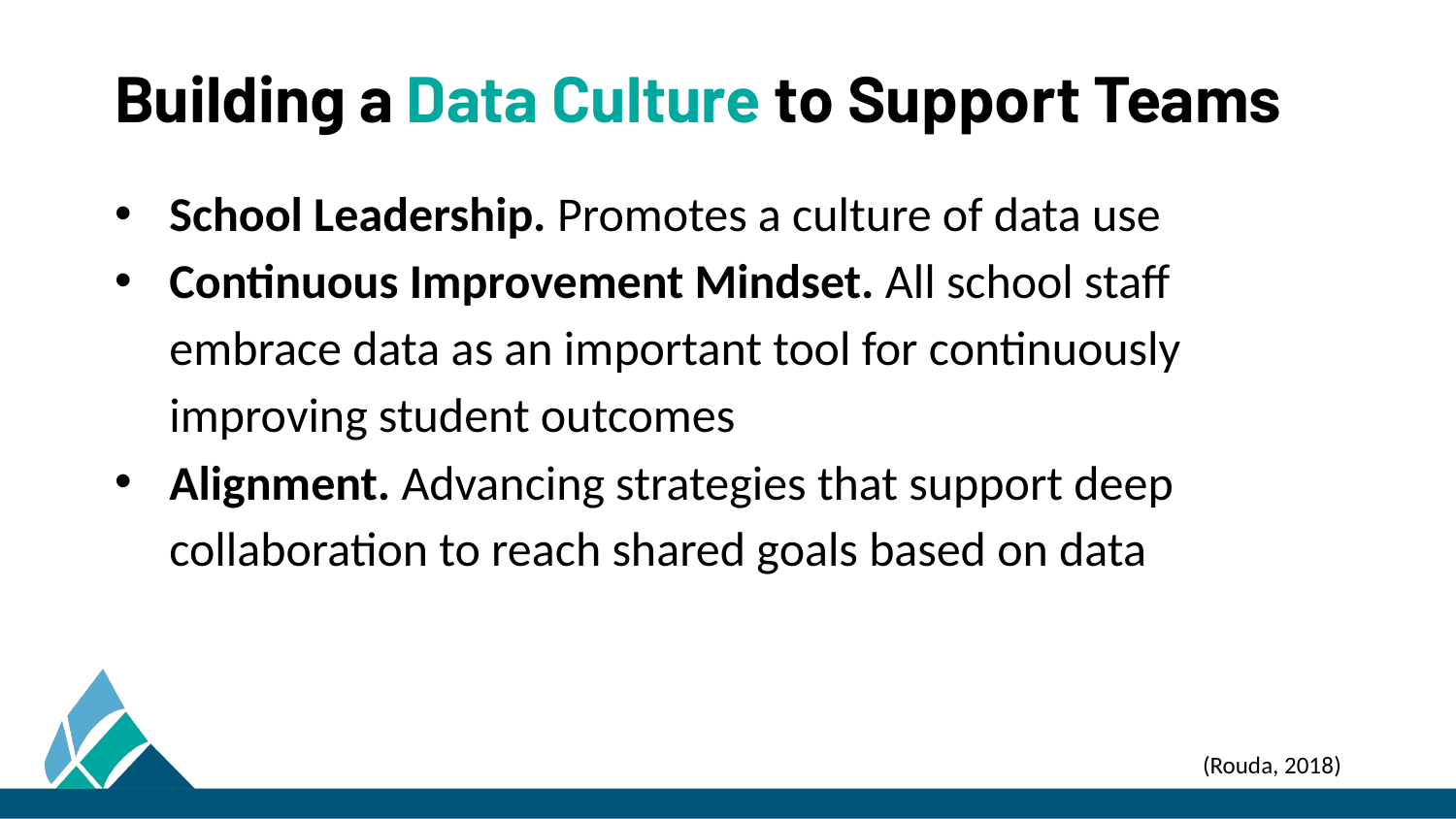

# Building a Data Culture to Support Teams
School Leadership. Promotes a culture of data use
Continuous Improvement Mindset. All school staff embrace data as an important tool for continuously improving student outcomes
Alignment. Advancing strategies that support deep collaboration to reach shared goals based on data

(Rouda, 2018)